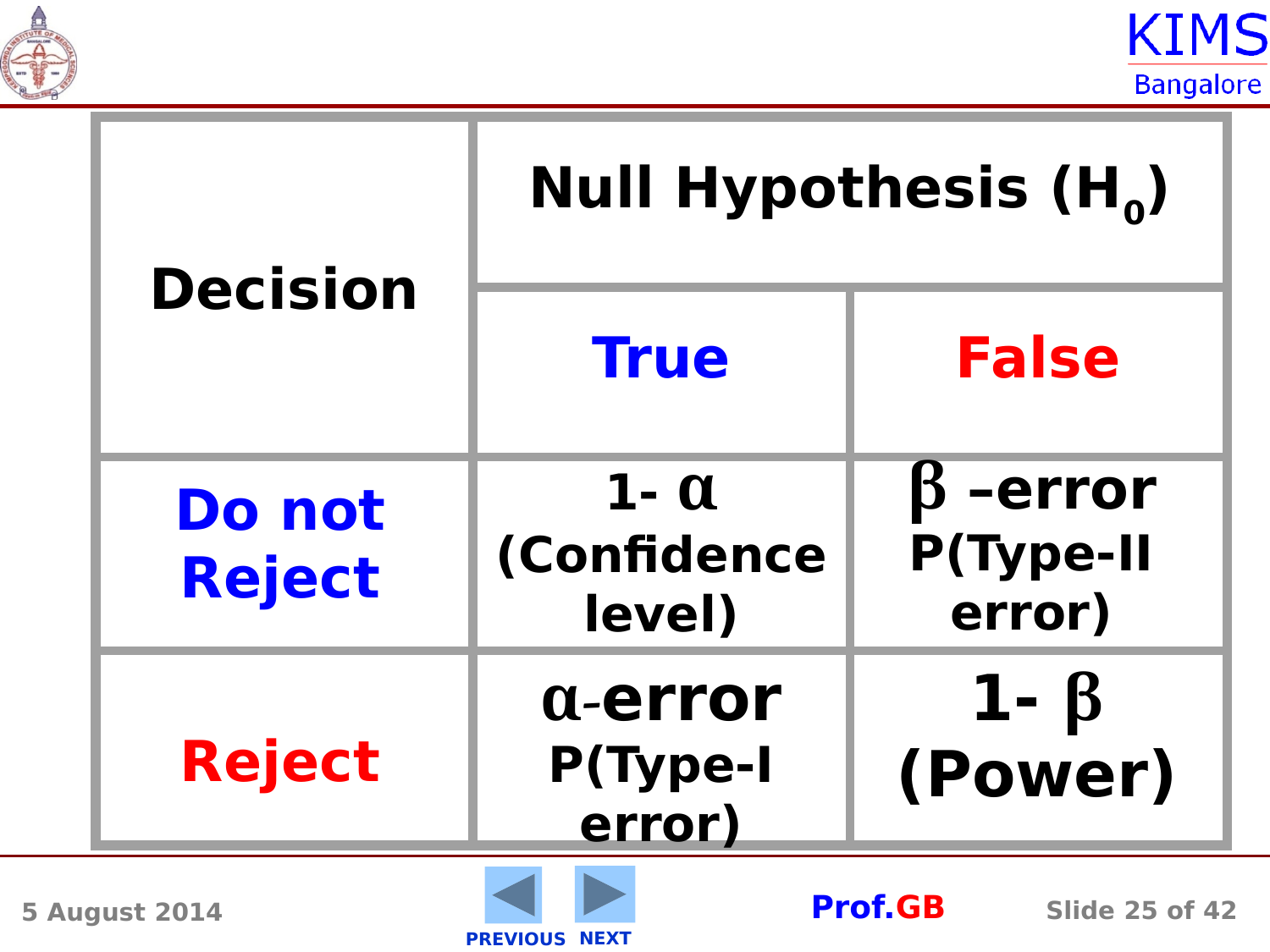

Decision

Null Hypothesis (H0)

True

False

β –error
P(Type-II error)

Do not Reject

1- α (Confidence level)

α-error P(Type-I error)

1- β (Power)

Reject

5 August 2014